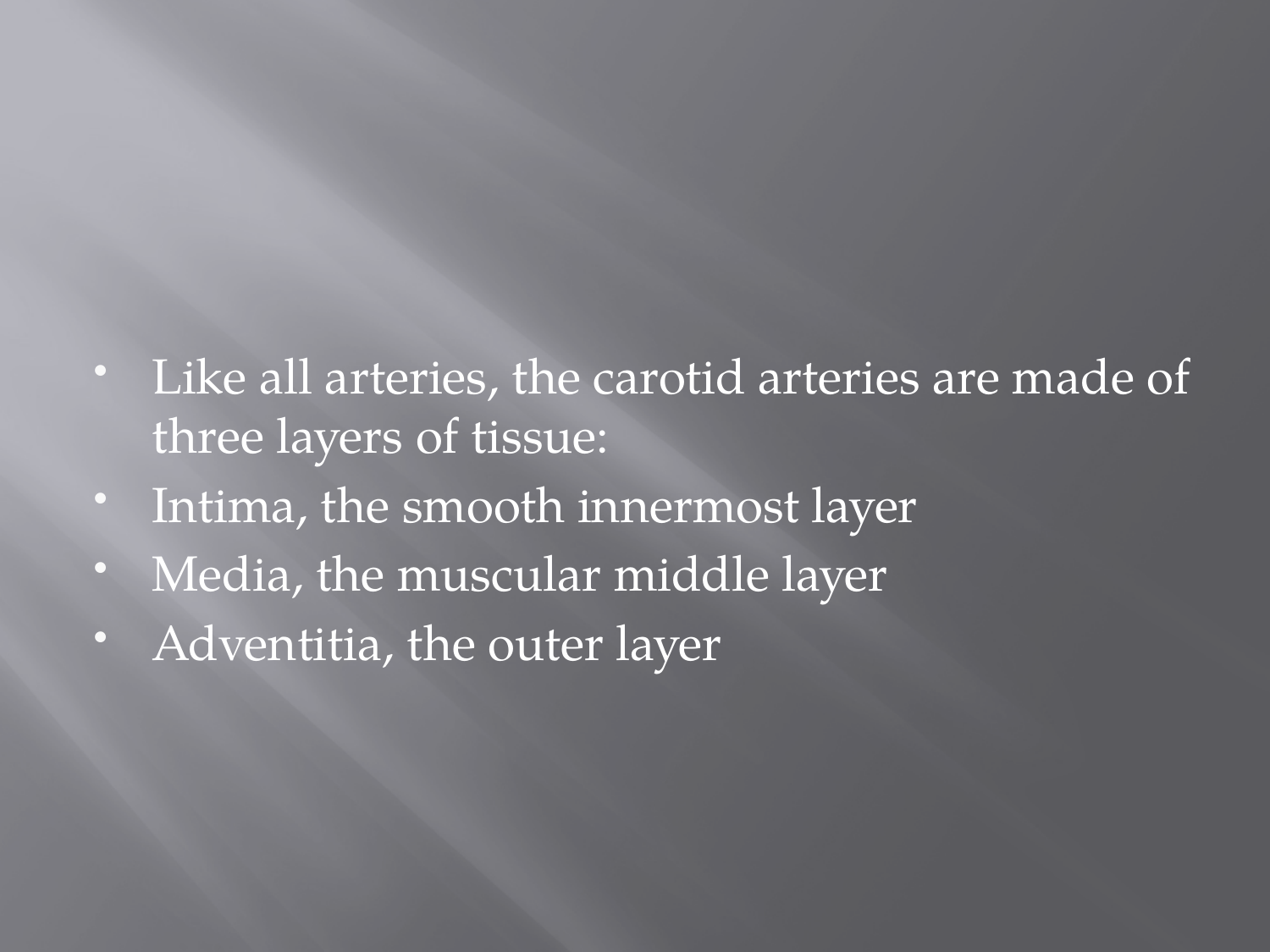

Like all arteries, the carotid arteries are made of three layers of tissue:
Intima, the smooth innermost layer
Media, the muscular middle layer
Adventitia, the outer layer